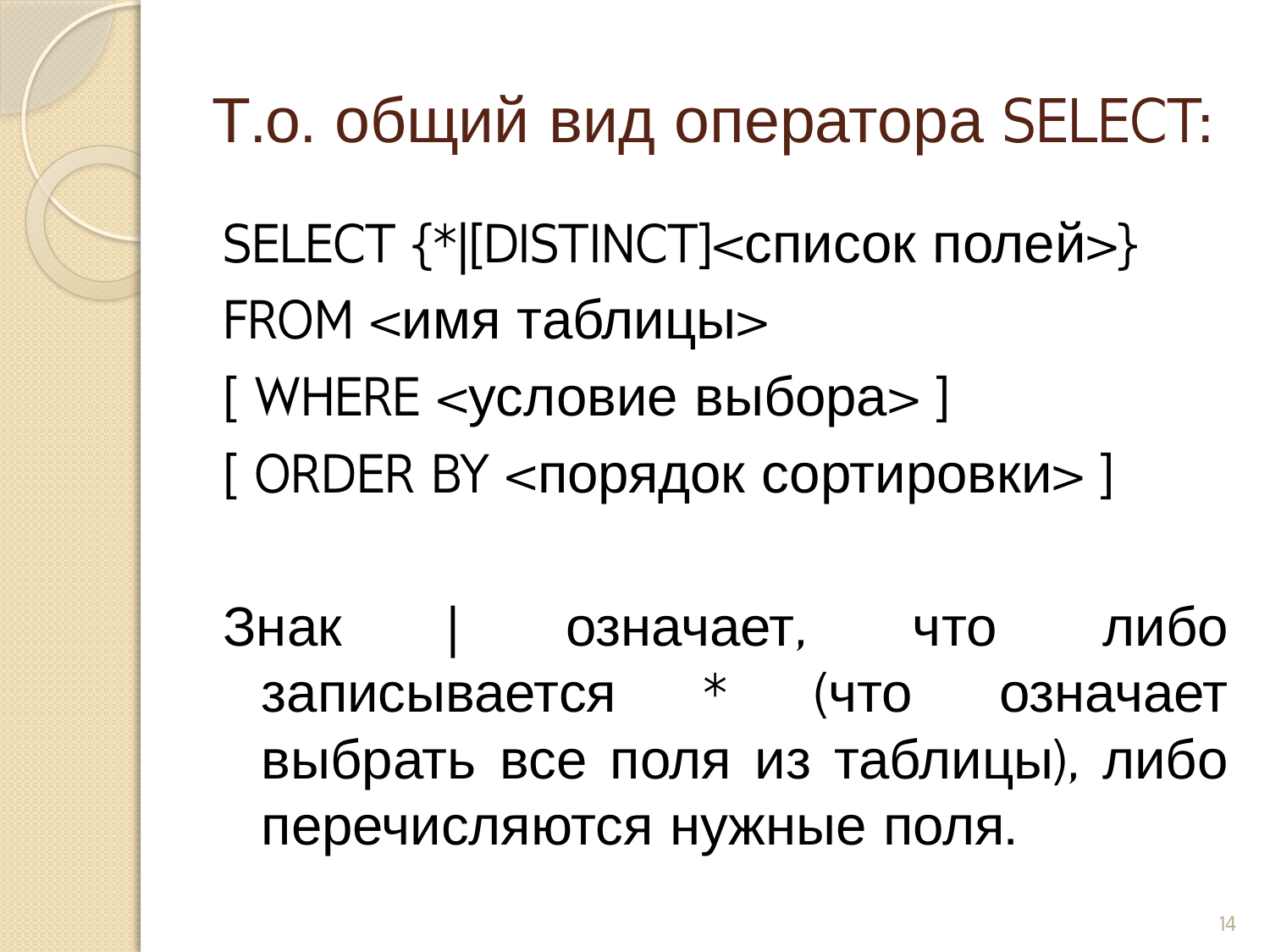

# Т.о. общий вид оператора SELECT:
SELECT {*|[DISTINCT]<список полей>}
FROM <имя таблицы>
[ WHERE <условие выбора> ]
[ ORDER BY <порядок сортировки> ]

Знак | означает, что либо записывается * (что означает выбрать все поля из таблицы), либо перечисляются нужные поля.
14